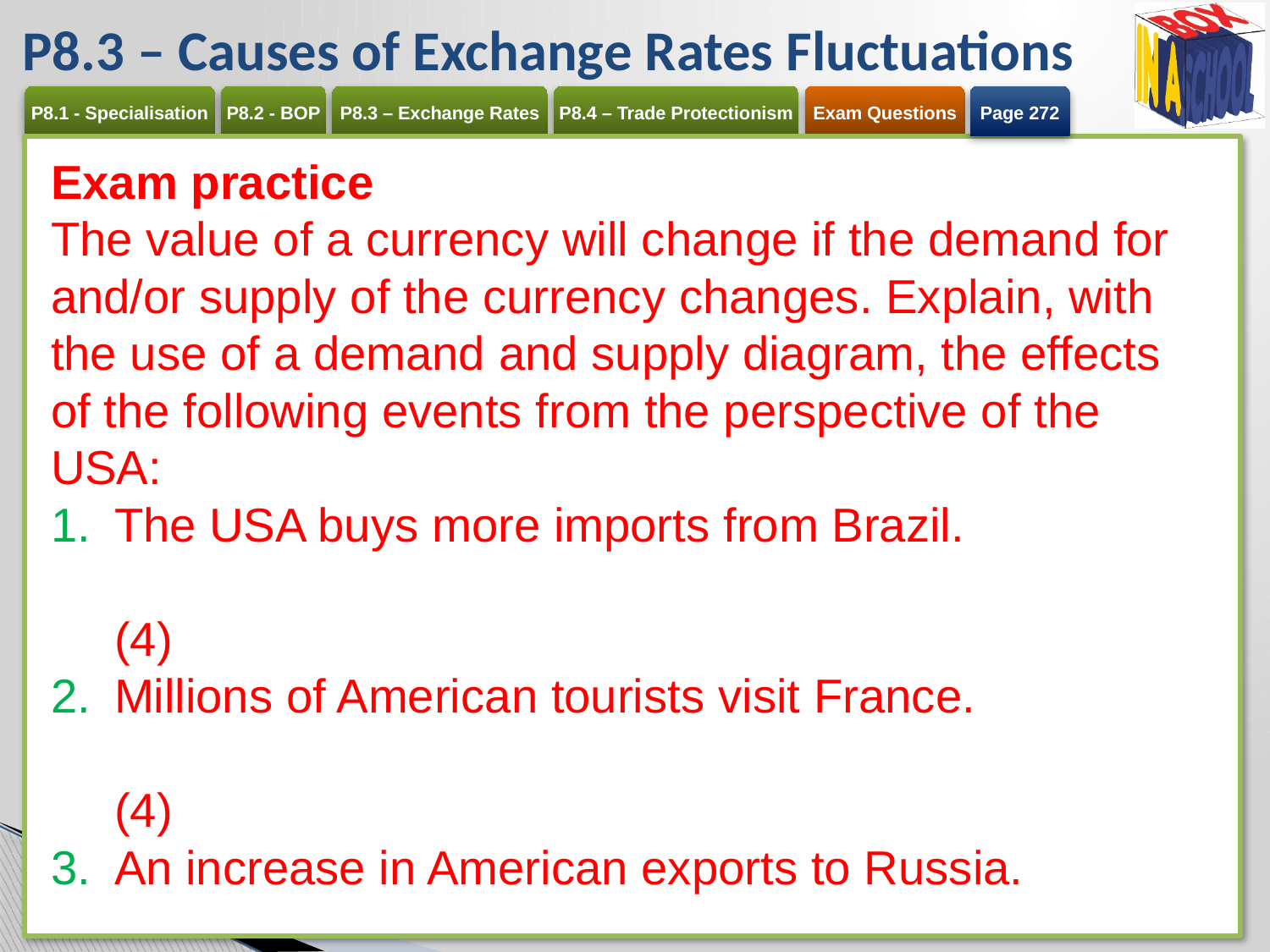

# P8.3 – Causes of Exchange Rates Fluctuations
Page 272
Exam practice
The value of a currency will change if the demand for and/or supply of the currency changes. Explain, with the use of a demand and supply diagram, the effects of the following events from the perspective of the USA:
The USA buys more imports from Brazil. 	(4)
Millions of American tourists visit France. 	(4)
An increase in American exports to Russia. 	(4)
The Federal Reserve (the USA's central bank) raises the rate of interest. 	(4)
Speculators feel that the US dollar will rise in value against other major currencies. 	(4)